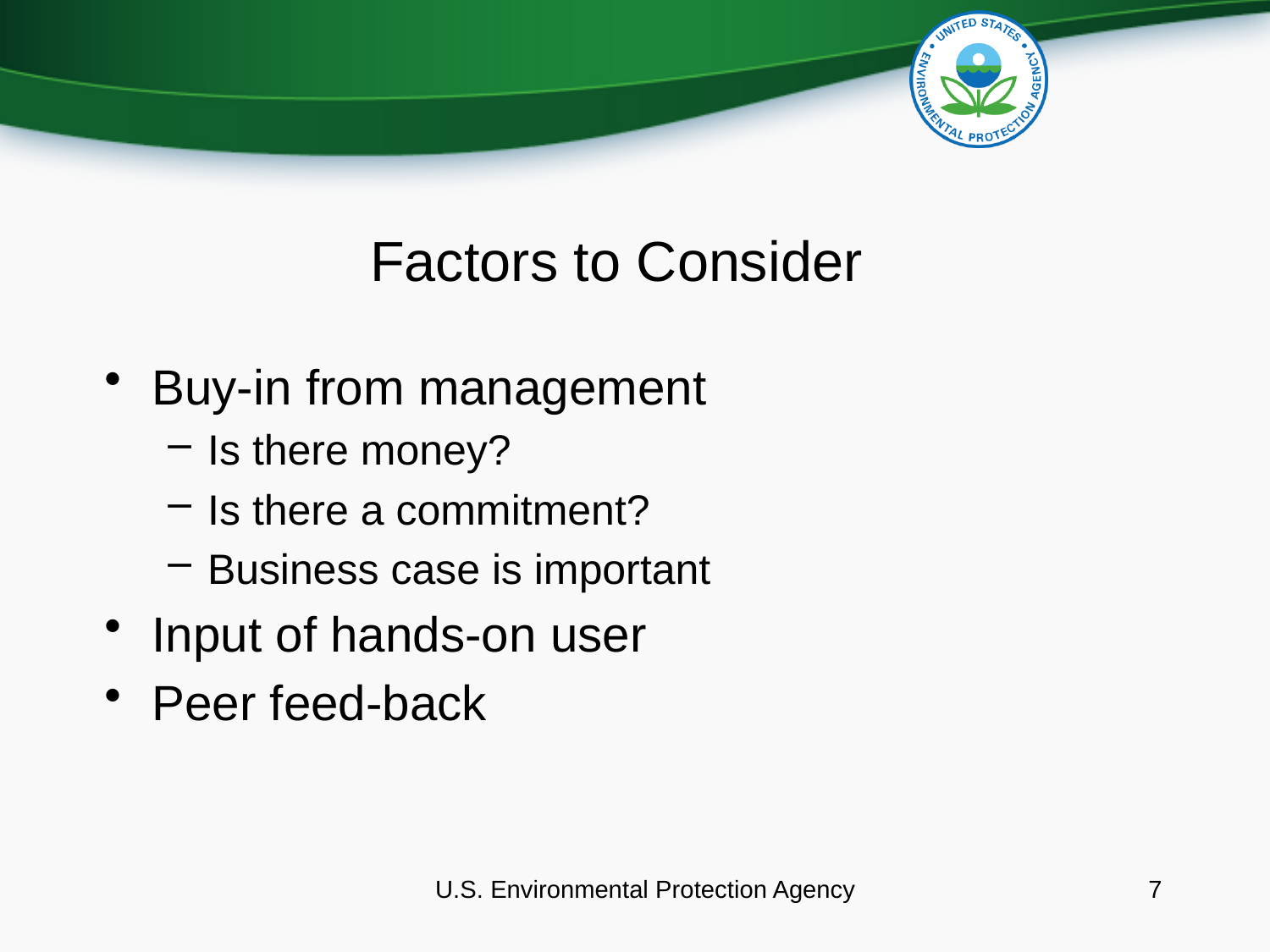

# Factors to Consider
Buy-in from management
Is there money?
Is there a commitment?
Business case is important
Input of hands-on user
Peer feed-back

U.S. Environmental Protection Agency
7